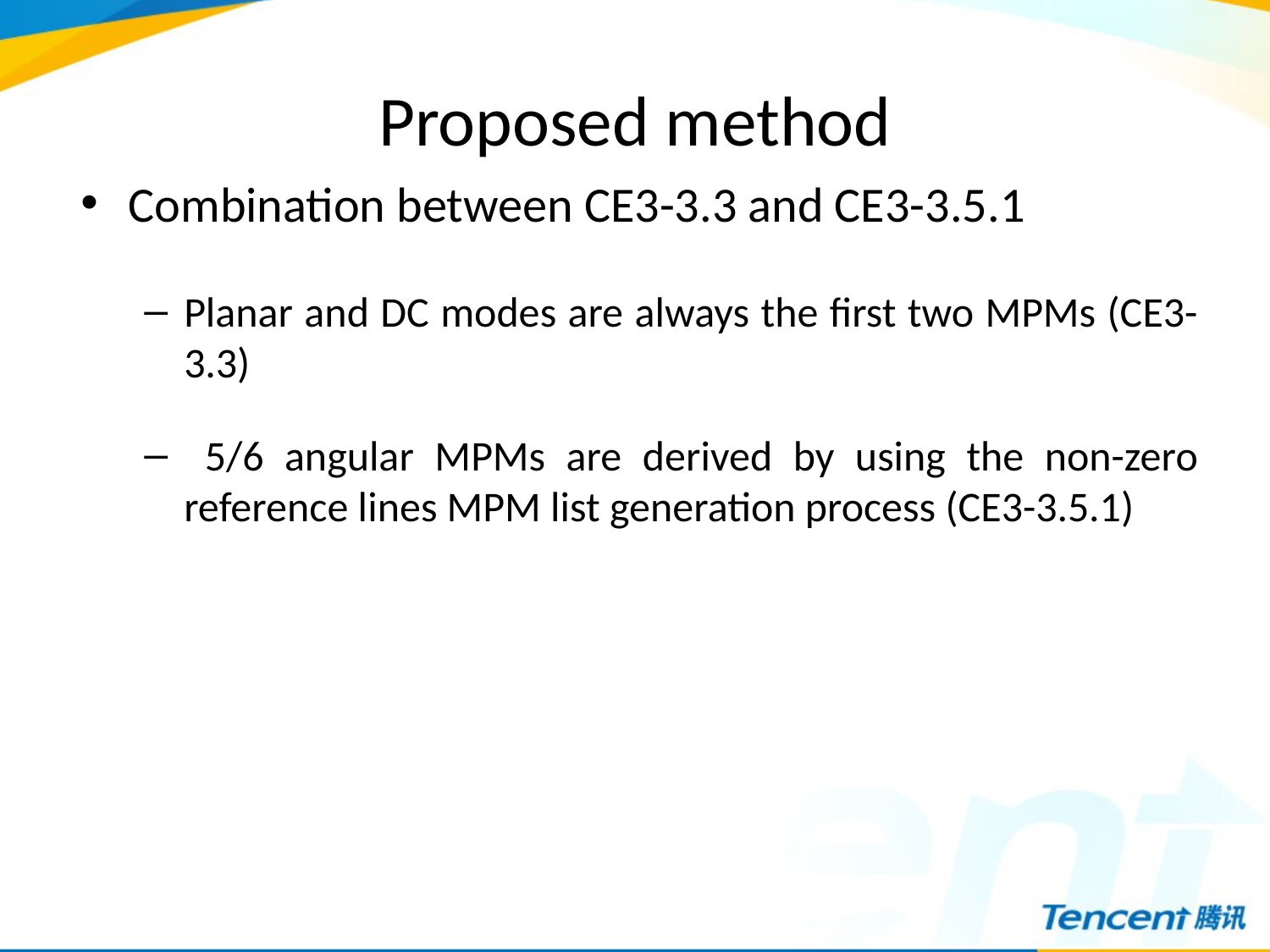

# Proposed method
Combination between CE3-3.3 and CE3-3.5.1
Planar and DC modes are always the first two MPMs (CE3-3.3)
 5/6 angular MPMs are derived by using the non-zero reference lines MPM list generation process (CE3-3.5.1)